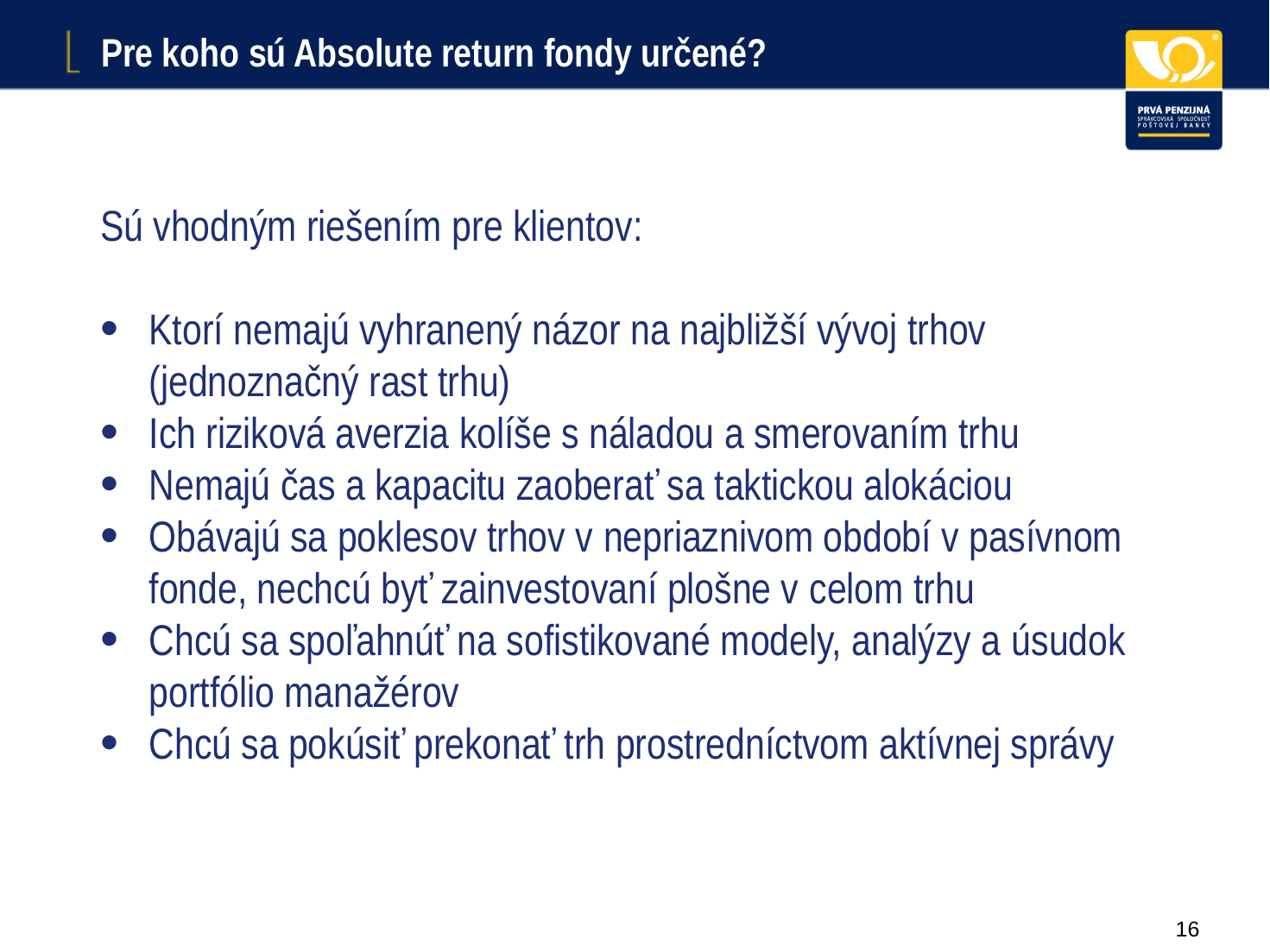

# Pre koho sú Absolute return fondy určené?
Sú vhodným riešením pre klientov:

Ktorí nemajú vyhranený názor na najbližší vývoj trhov (jednoznačný rast trhu)
Ich riziková averzia kolíše s náladou a smerovaním trhu
Nemajú čas a kapacitu zaoberať sa taktickou alokáciou
Obávajú sa poklesov trhov v nepriaznivom období v pasívnom fonde, nechcú byť zainvestovaní plošne v celom trhu
Chcú sa spoľahnúť na sofistikované modely, analýzy a úsudok portfólio manažérov
Chcú sa pokúsiť prekonať trh prostredníctvom aktívnej správy

16